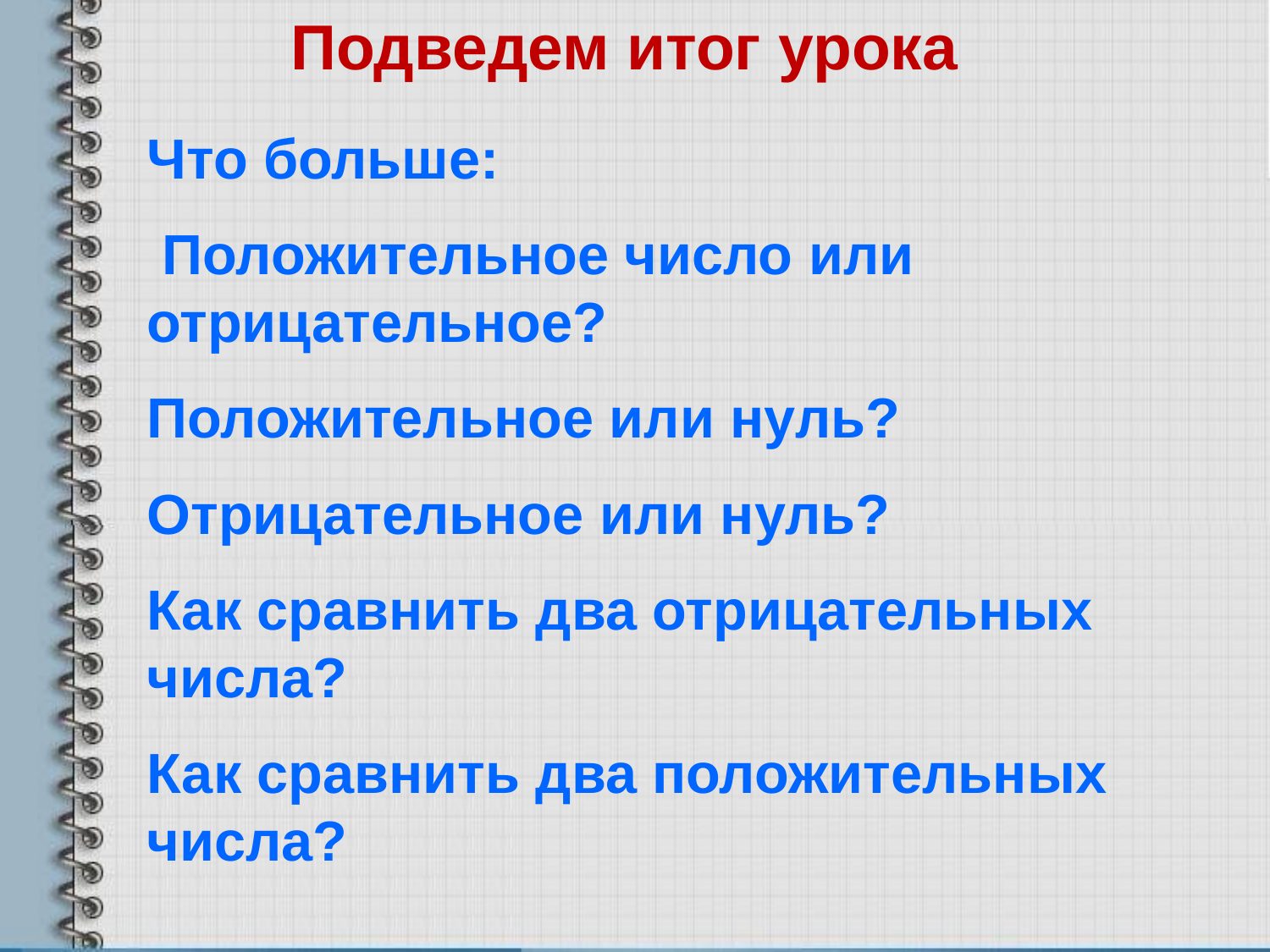

Подведем итог урока
Что больше:
 Положительное число или отрицательное?
Положительное или нуль?
Отрицательное или нуль?
Как сравнить два отрицательных числа?
Как сравнить два положительных числа?